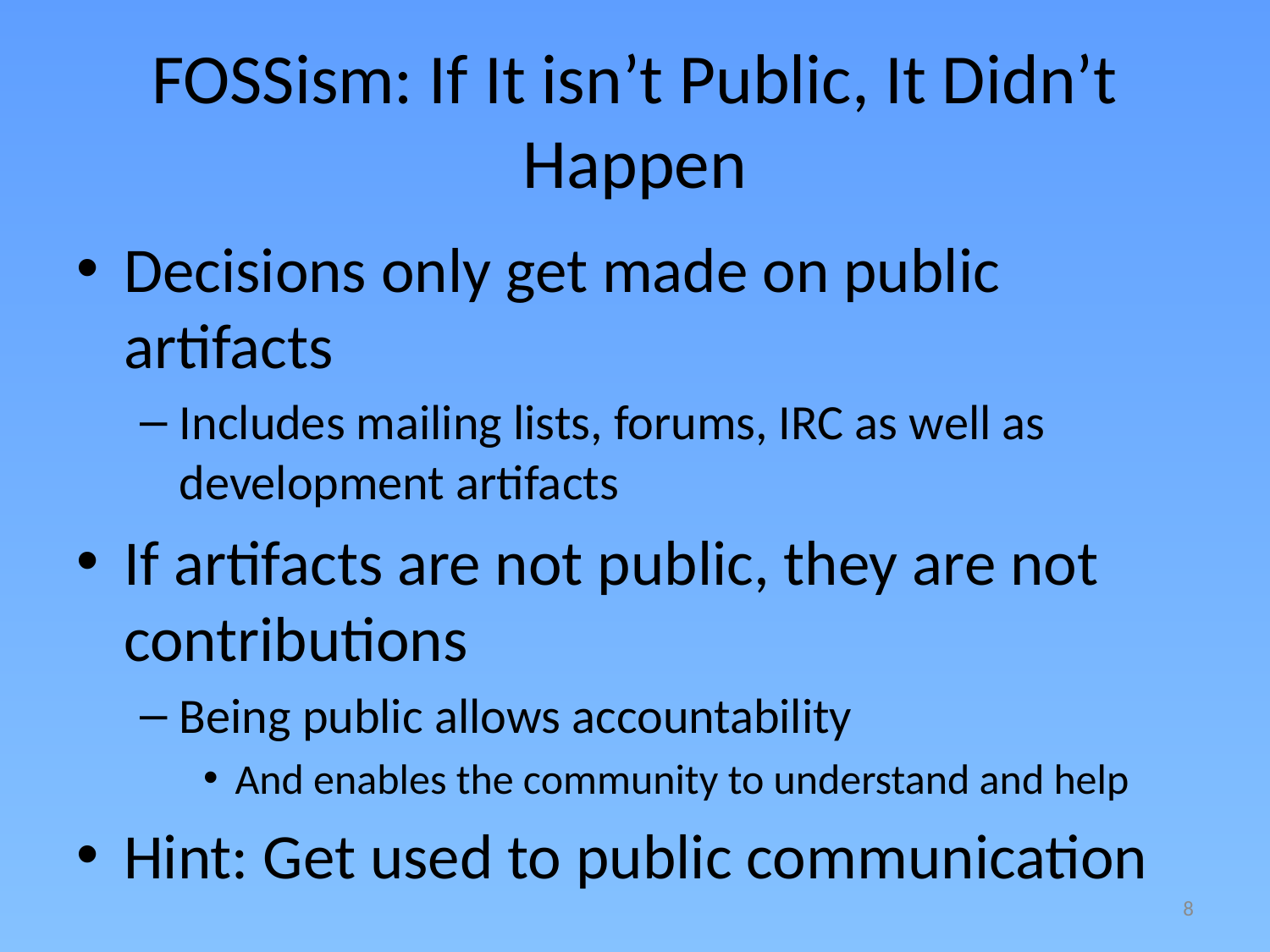

# FOSSism: If It isn’t Public, It Didn’t Happen
Decisions only get made on public artifacts
Includes mailing lists, forums, IRC as well as development artifacts
If artifacts are not public, they are not contributions
Being public allows accountability
And enables the community to understand and help
Hint: Get used to public communication
8